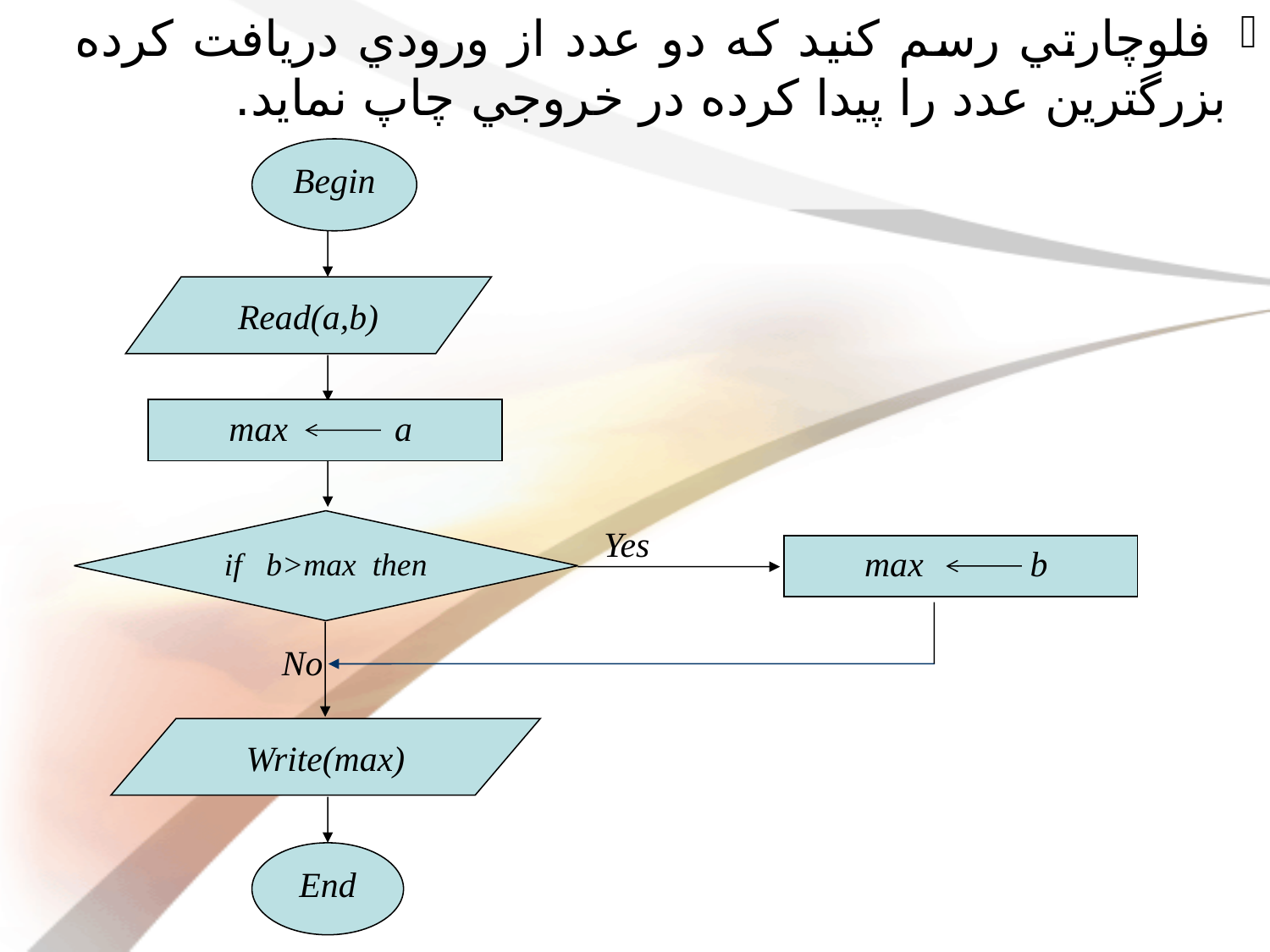

فلوچارتي رسم كنيد كه دو عدد از ورودي دريافت كرده بزرگترين عدد را پيدا كرده در خروجي چاپ نمايد.

Begin

Read(a,b)

max            a

if   b>max  then

No

Write(max)

End
Yes
max            b